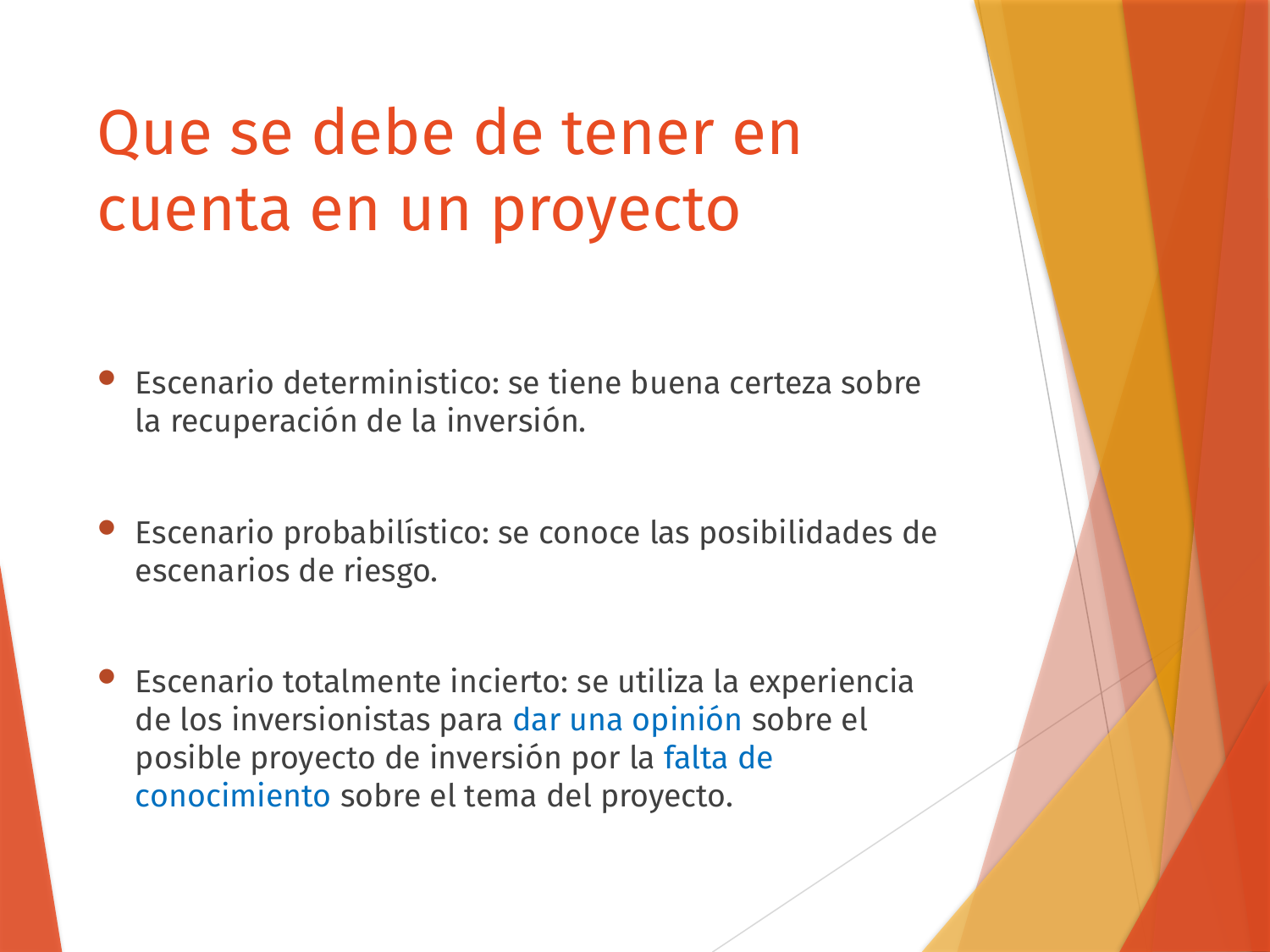

# Que se debe de tener en cuenta en un proyecto

Escenario deterministico: se tiene buena certeza sobre la recuperación de la inversión.

Escenario probabilístico: se conoce las posibilidades de escenarios de riesgo.

Escenario totalmente incierto: se utiliza la experiencia de los inversionistas para dar una opinión sobre el posible proyecto de inversión por la falta de conocimiento sobre el tema del proyecto.